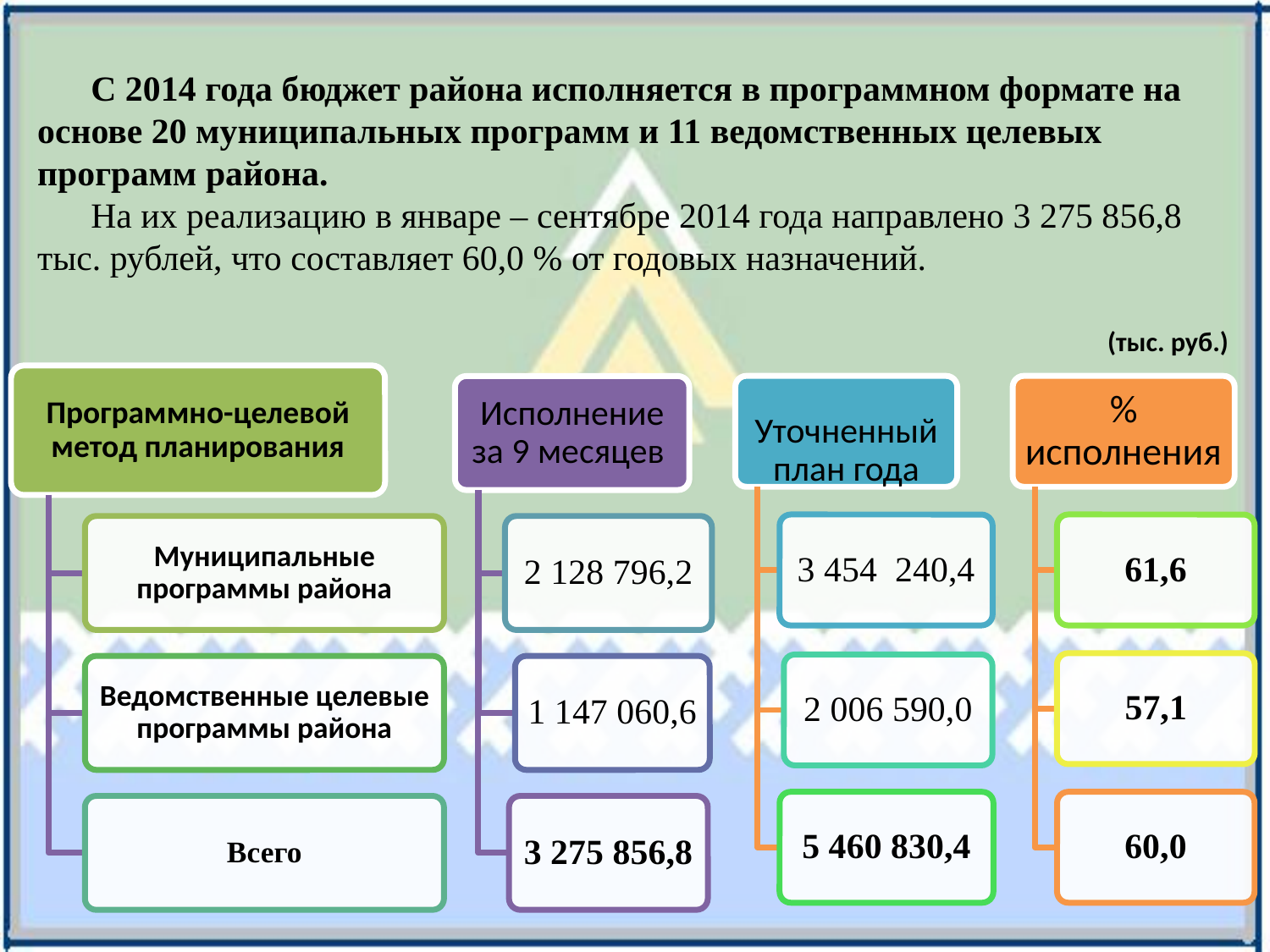

С 2014 года бюджет района исполняется в программном формате на основе 20 муниципальных программ и 11 ведомственных целевых программ района.
      На их реализацию в январе – сентябре 2014 года направлено 3 275 856,8 тыс. рублей, что составляет 60,0 % от годовых назначений.
(тыс. руб.)
      Уточненный план года
3 454  240,4
2 006 590,0
5 460 830,4
% исполнения
61,6
57,1
60,0
Программно-целевой метод планирования
Муниципальные программы района
Ведомственные целевые программы района
Всего
Исполнение за 9 месяцев
2 128 796,2
1 147 060,6
3 275 856,8